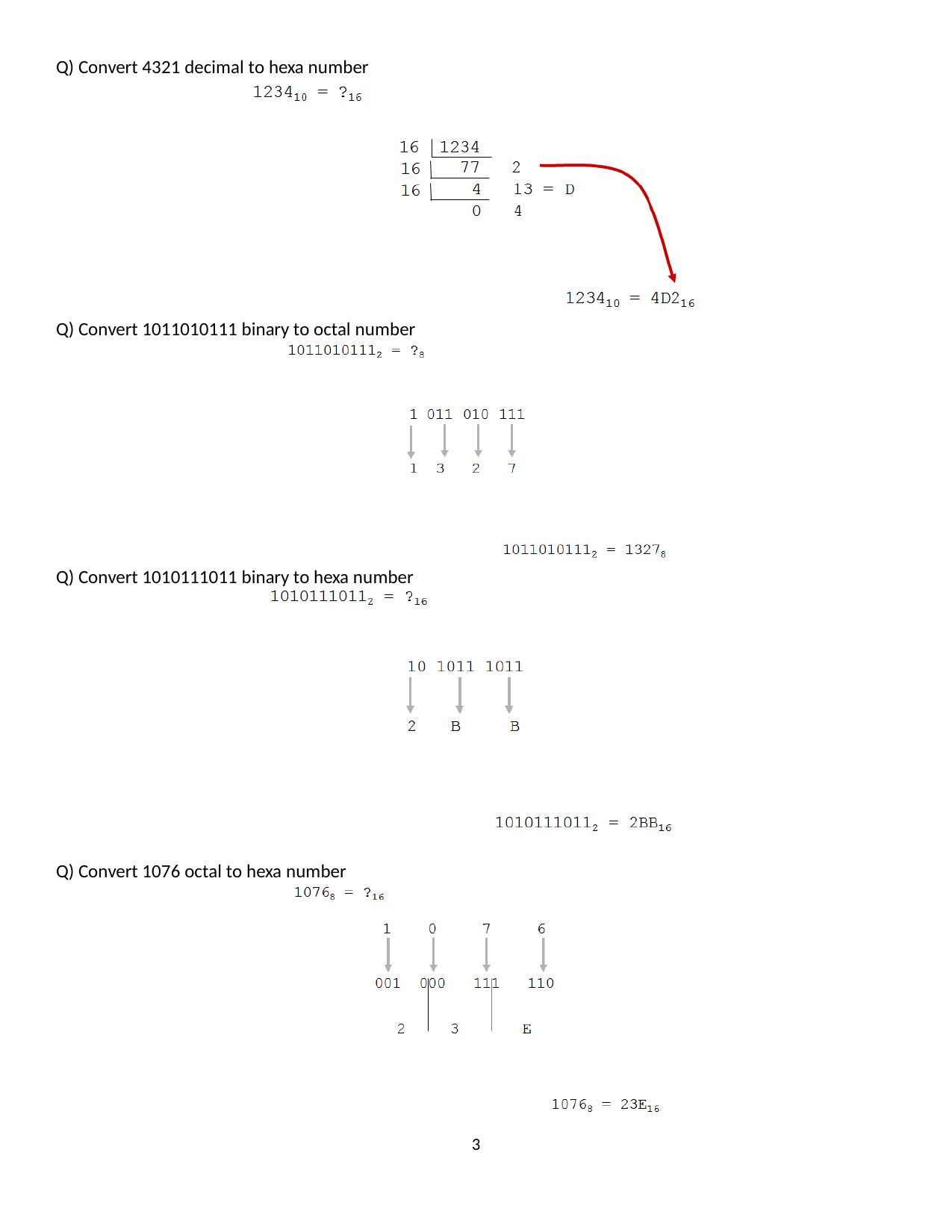

Q) Convert 4321 decimal to hexa number

Q) Convert 1011010111 binary to octal number

Q) Convert 1010111011 binary to hexa number

Q) Convert 1076 octal to hexa number

3